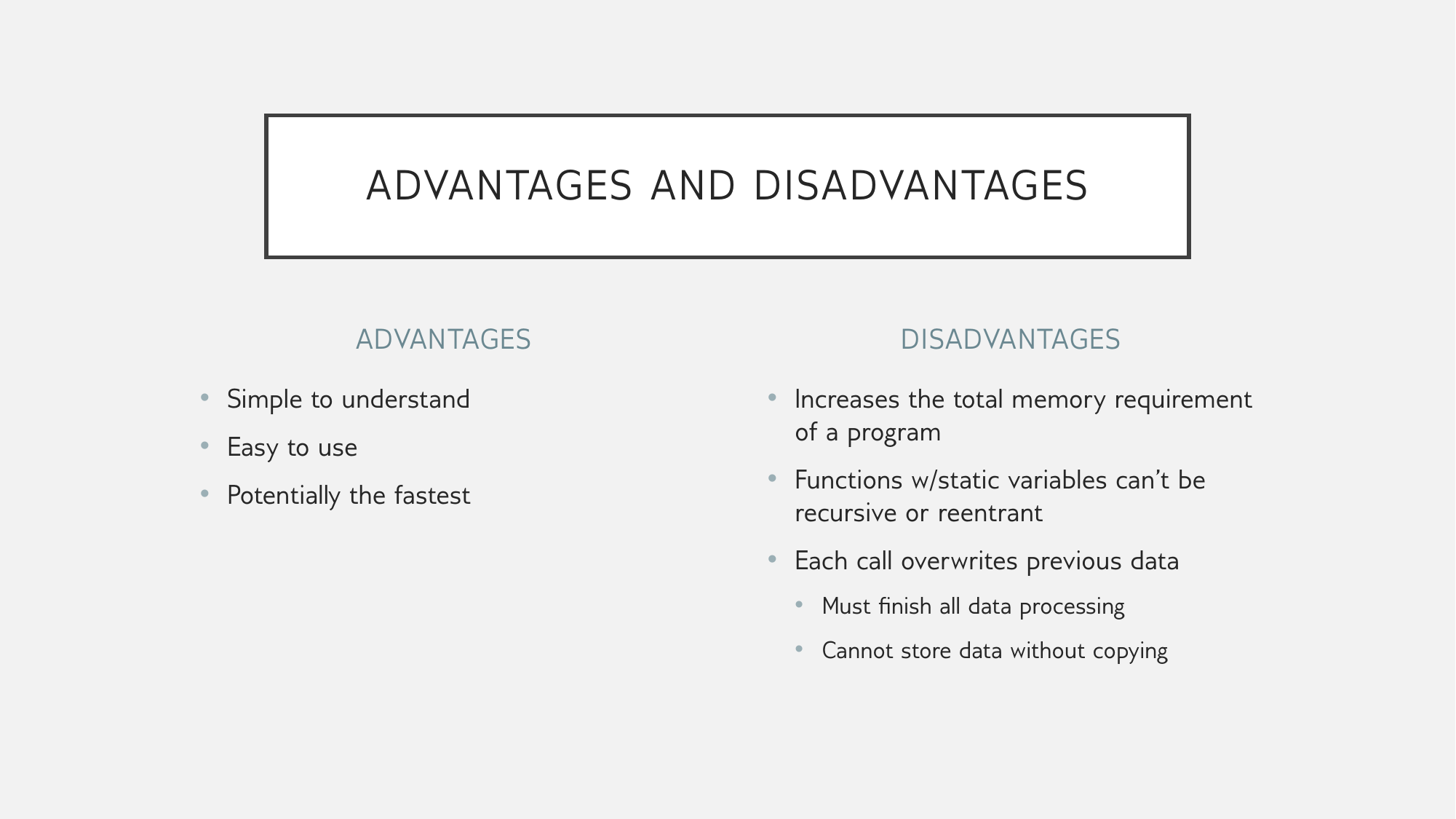

# Advantages and Disadvantages
Advantages
Disadvantages
Simple to understand
Easy to use
Potentially the fastest
Increases the total memory requirement of a program
Functions w/static variables can’t be recursive or reentrant
Each call overwrites previous data
Must finish all data processing
Cannot store data without copying